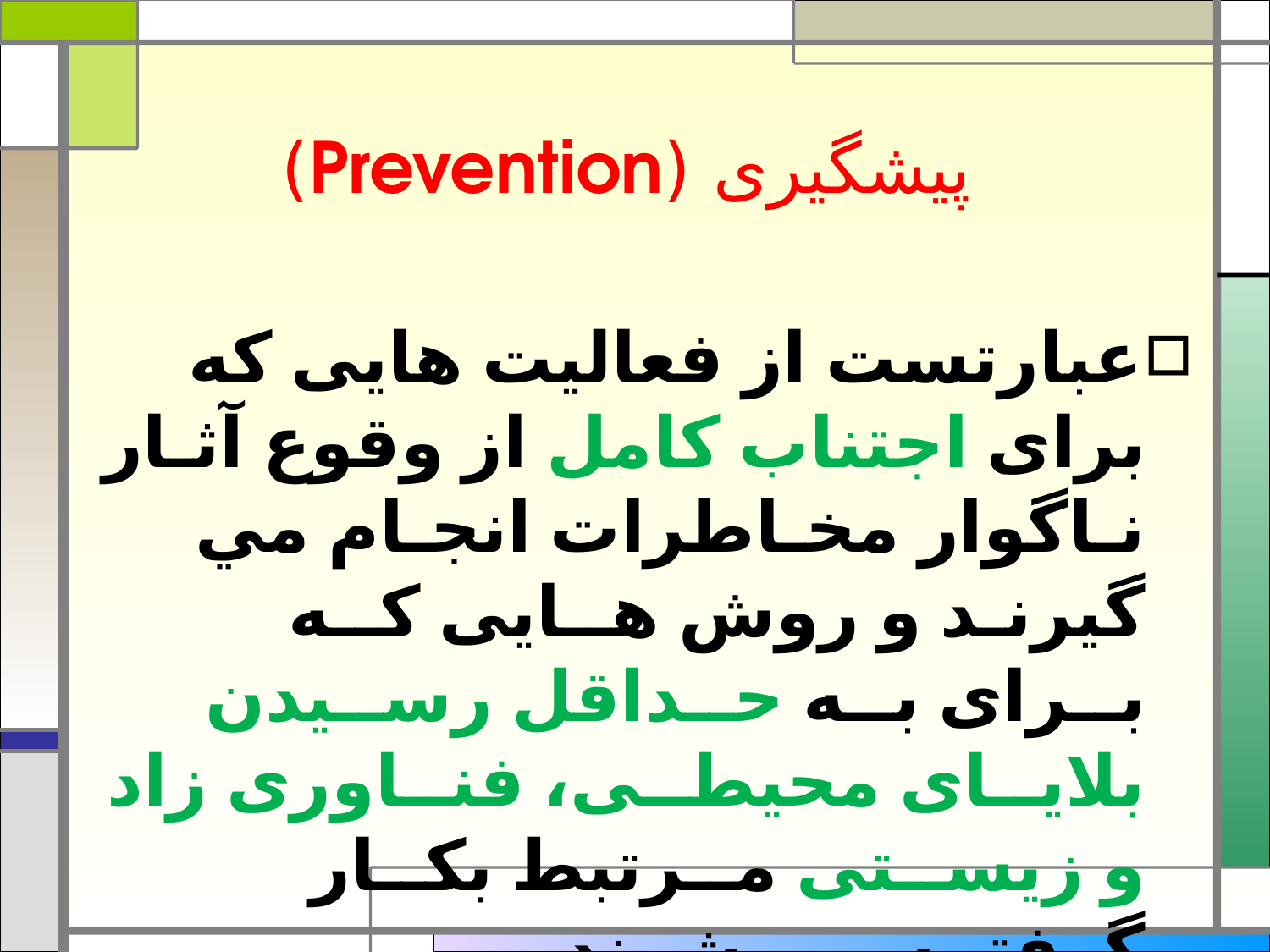

# پیشگیری (Prevention)
عبارتست از فعاليت ھایی که برای اجتناب کامل از وقوع آثـار نـاگوار مخـاطرات انجـام مي گيرنـد و روش ھــایی کــه بــرای بــه حــداقل رســيدن بلایــای محيطــی، فنــاوری زاد و زیســتی مــرتبط بکــار گرفتــه می شوند